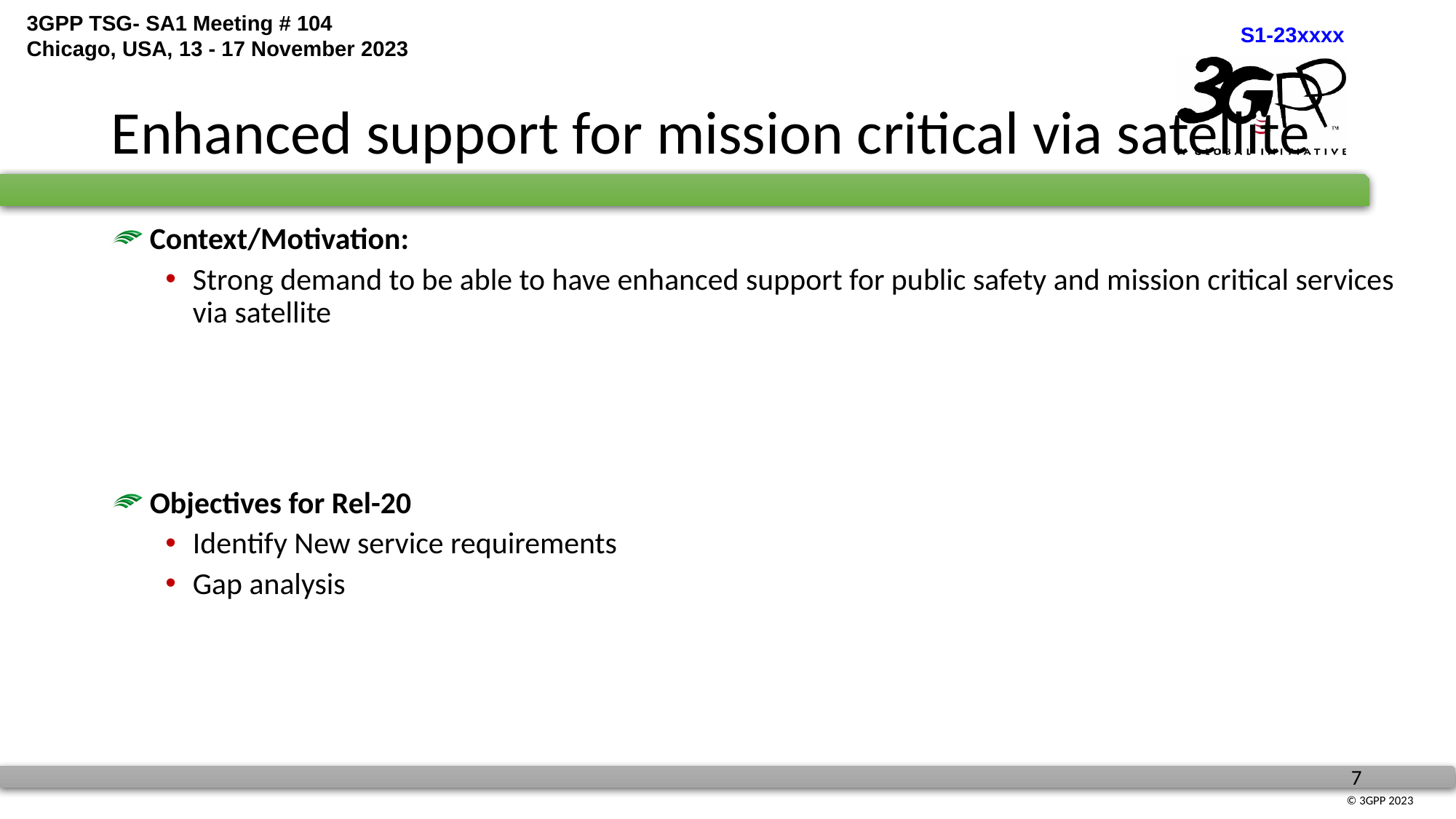

# Enhanced support for mission critical via satellite
 Context/Motivation:
Strong demand to be able to have enhanced support for public safety and mission critical services via satellite

 Objectives for Rel-20
Identify New service requirements
Gap analysis